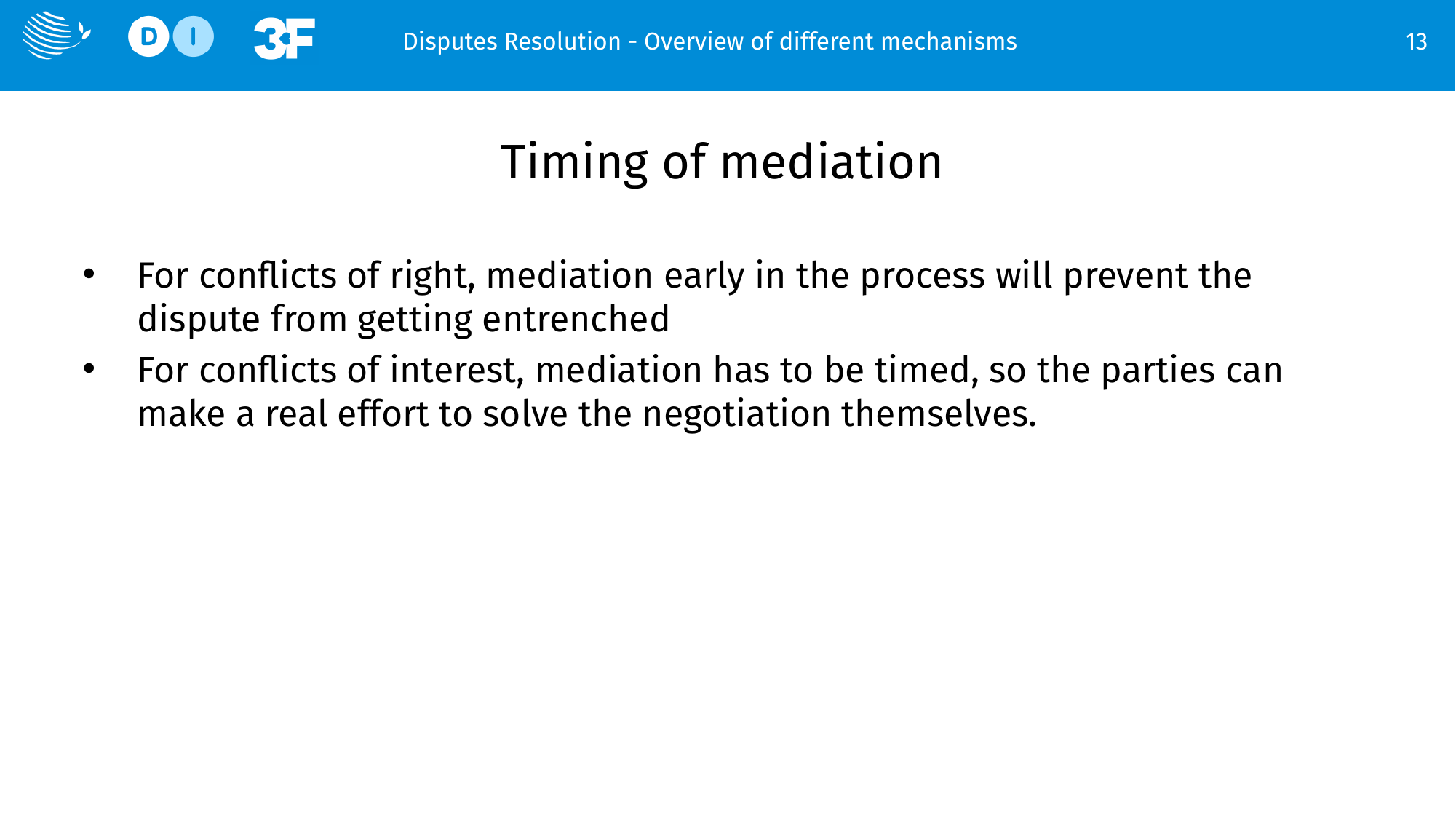

Disputes Resolution - Overview of different mechanisms
13
# Timing of mediation
For conflicts of right, mediation early in the process will prevent the dispute from getting entrenched
For conflicts of interest, mediation has to be timed, so the parties can make a real effort to solve the negotiation themselves.